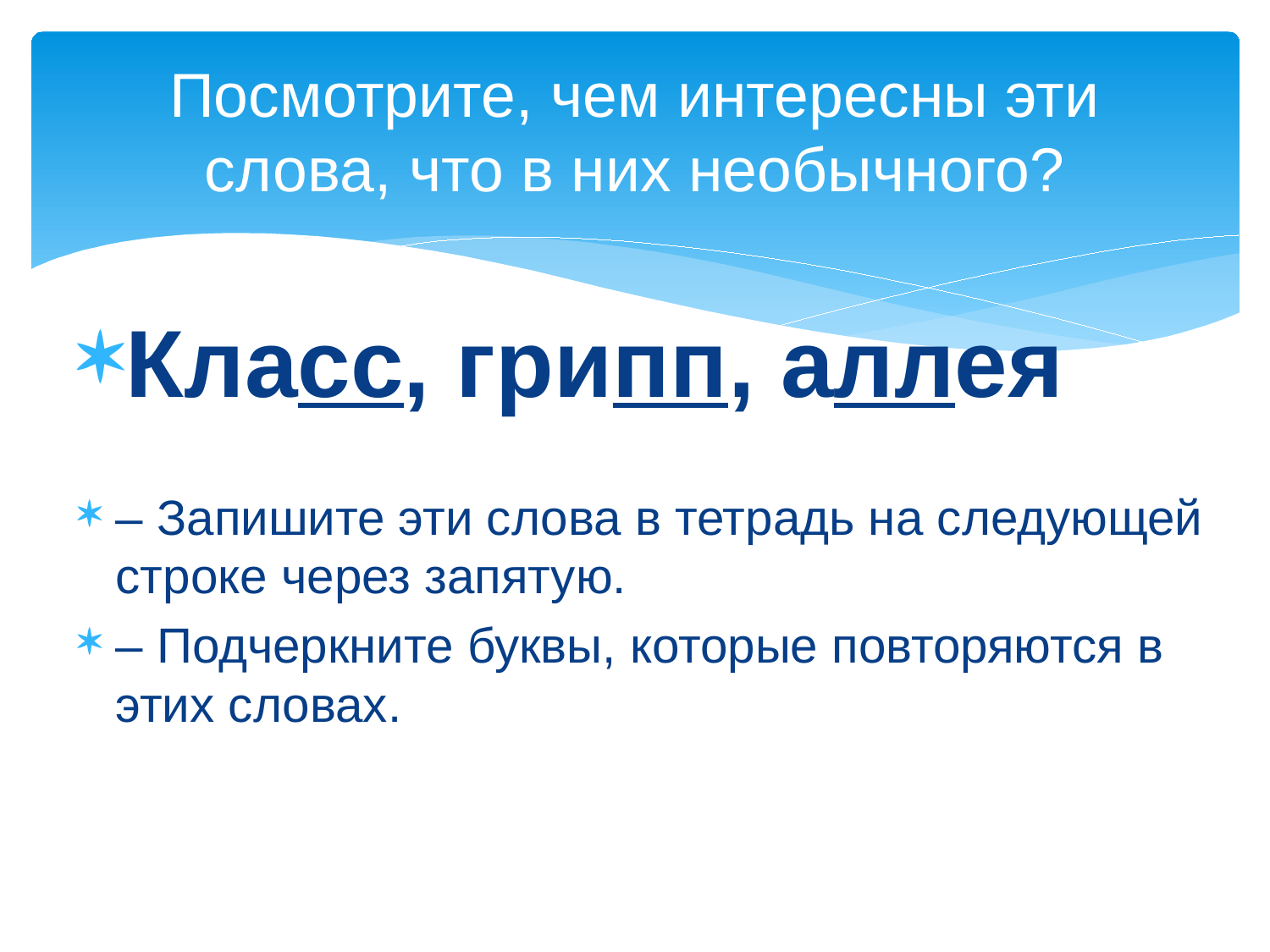

# Посмотрите, чем интересны эти слова, что в них необычного?

Класс, грипп, аллея

– Запишите эти слова в тетрадь на следующей строке через запятую.
– Подчеркните буквы, которые повторяются в этих словах.